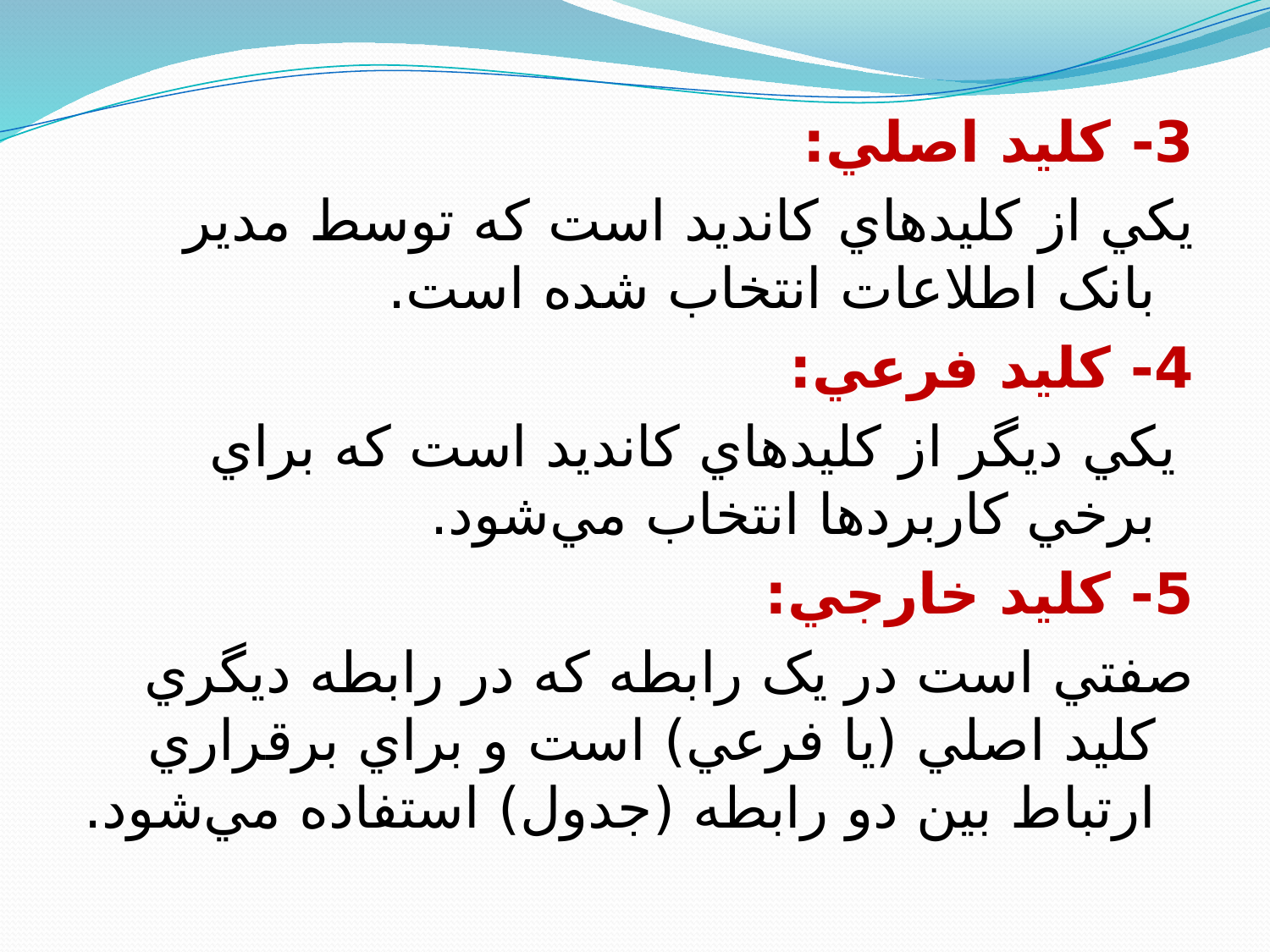

3- کليد اصلي:
	يکي از کليدهاي کانديد است که توسط مدير بانک اطلاعات انتخاب شده است.
4- کليد فرعي:
 	يکي ديگر از کليدهاي کانديد است که براي برخي کاربردها انتخاب مي‌شود.
5- کليد خارجي:
	صفتي است در يک رابطه که در رابطه ديگري کليد اصلي (يا فرعي) است و براي برقراري ارتباط بين دو رابطه (جدول) استفاده مي‌شود.